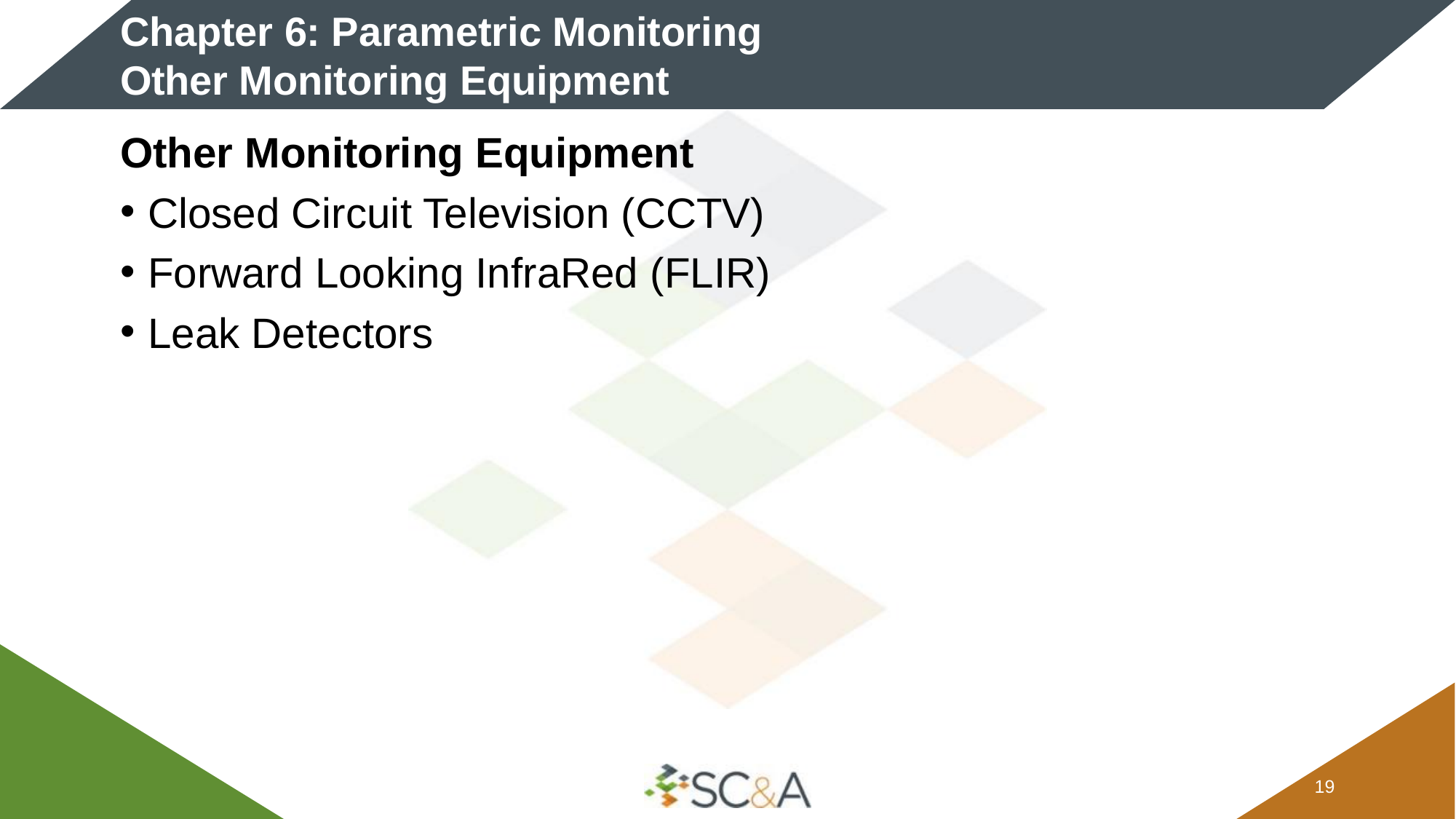

# Chapter 6: Parametric Monitoring Other Monitoring Equipment
Other Monitoring Equipment
Closed Circuit Television (CCTV)
Forward Looking InfraRed (FLIR)
Leak Detectors

19